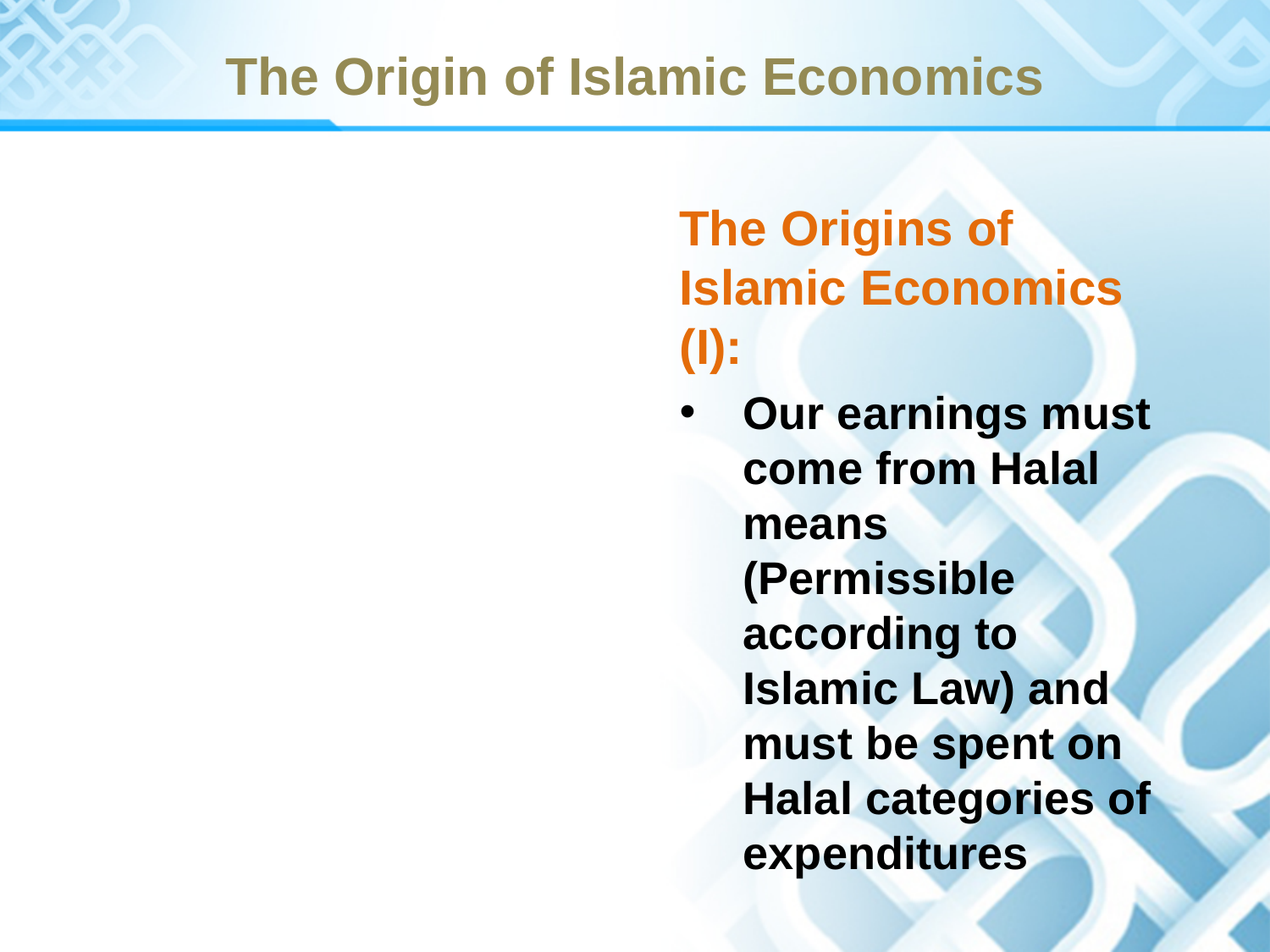

The Origin of Islamic Economics
The Origins of Islamic Economics (I):
Our earnings must come from Halal means (Permissible according to Islamic Law) and must be spent on Halal categories of expenditures